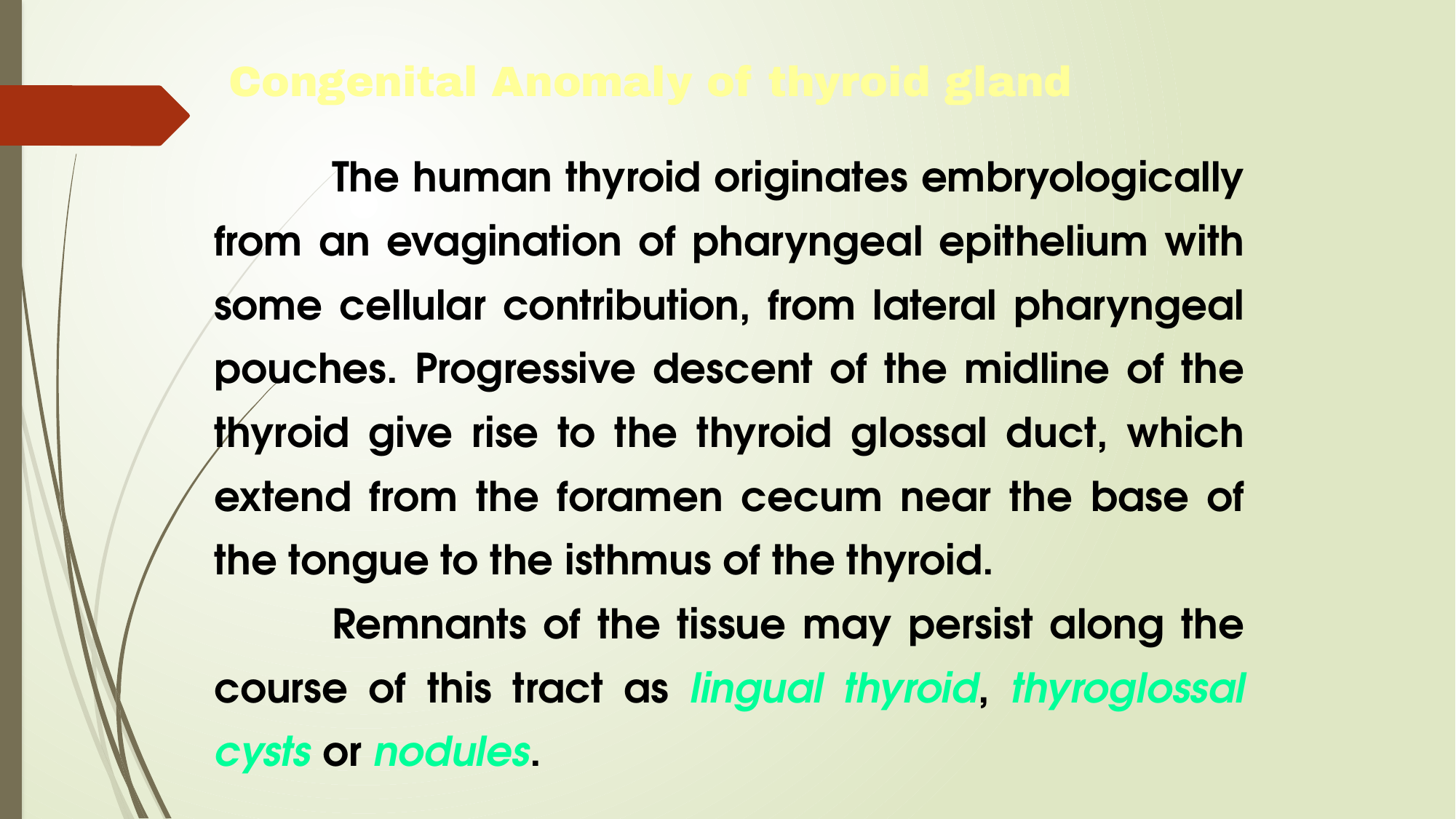

Congenital Anomaly of thyroid gland
The human thyroid originates embryologically from an evagination of pharyngeal epithelium with some cellular contribution, from lateral pharyngeal pouches. Progressive descent of the midline of the thyroid give rise to the thyroid glossal duct, which extend from the foramen cecum near the base of the tongue to the isthmus of the thyroid.
Remnants of the tissue may persist along the course of this tract as lingual thyroid, thyroglossal cysts or nodules.